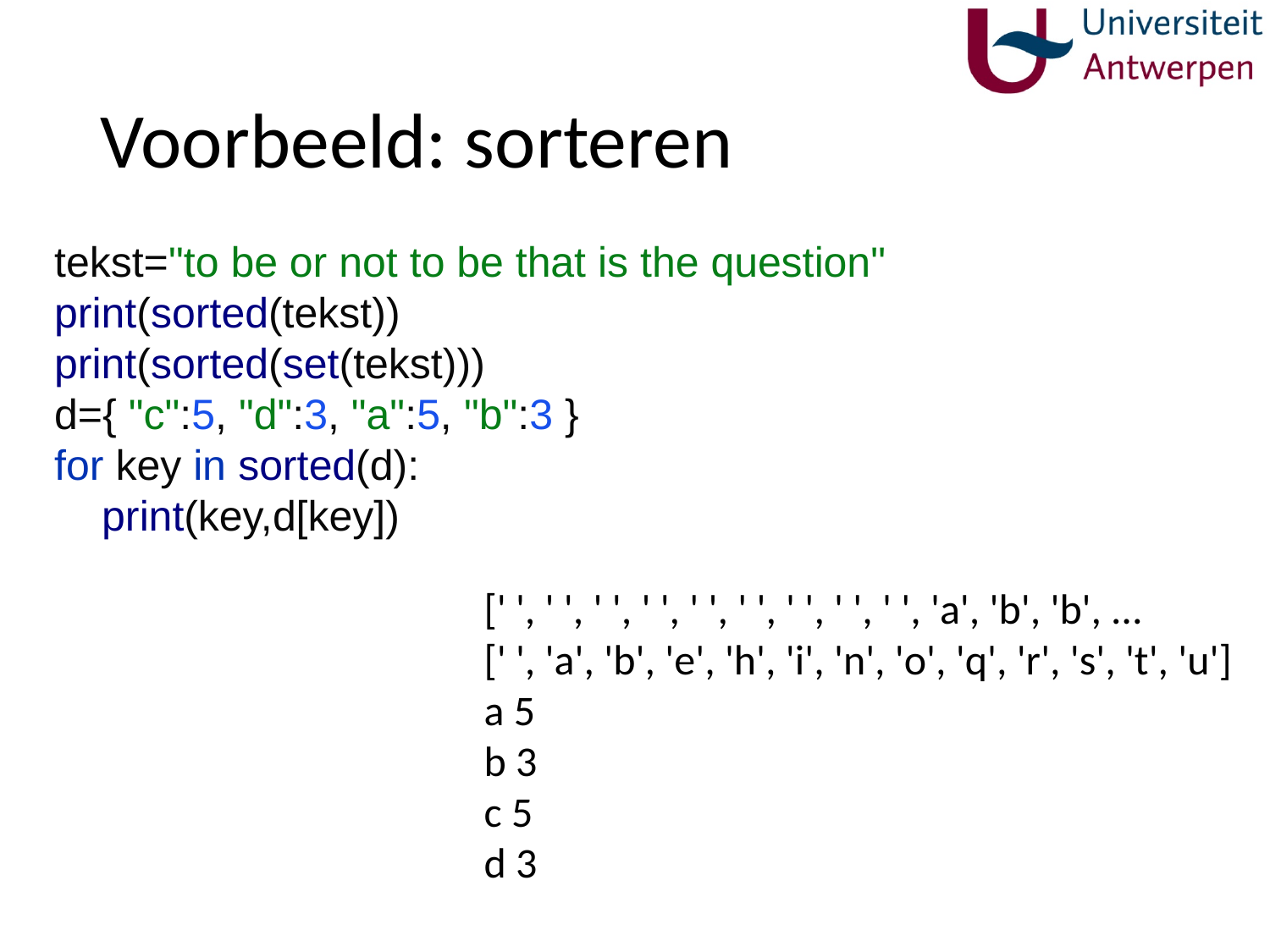

# Voorbeeld: sorteren
tekst="to be or not to be that is the question"
print(sorted(tekst))
print(sorted(set(tekst)))
d={ "c":5, "d":3, "a":5, "b":3 }
for key in sorted(d):
    print(key,d[key])
[' ', ' ', ' ', ' ', ' ', ' ', ' ', ' ', ' ', 'a', 'b', 'b', …
[' ', 'a', 'b', 'e', 'h', 'i', 'n', 'o', 'q', 'r', 's', 't', 'u']
a 5
b 3
c 5
d 3